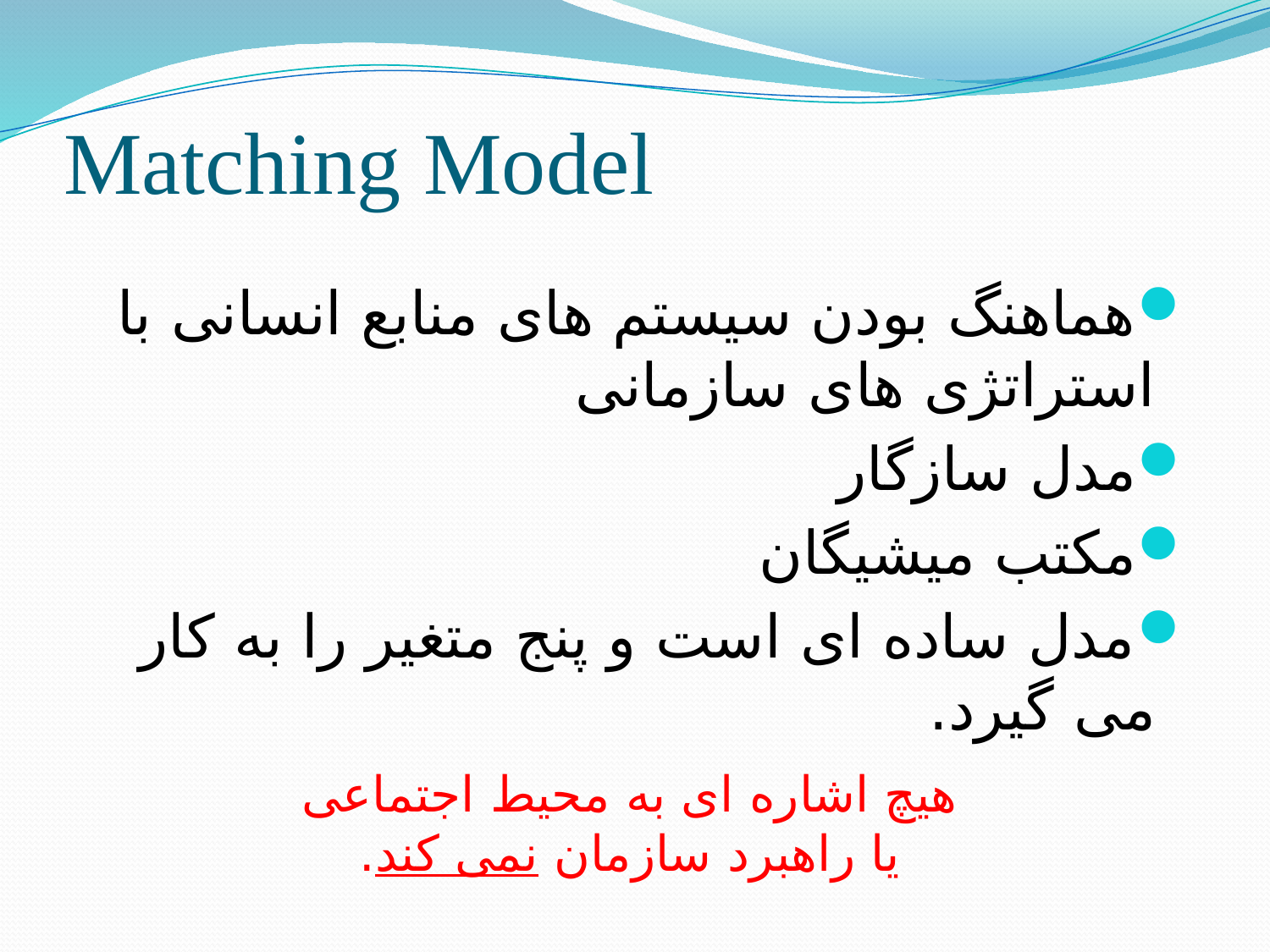

# Matching Model
هماهنگ بودن سیستم های منابع انسانی با استراتژی های سازمانی
مدل سازگار
مکتب میشیگان
مدل ساده ای است و پنج متغیر را به کار می گیرد.

هیچ اشاره ای به محیط اجتماعی یا راهبرد سازمان نمی کند.